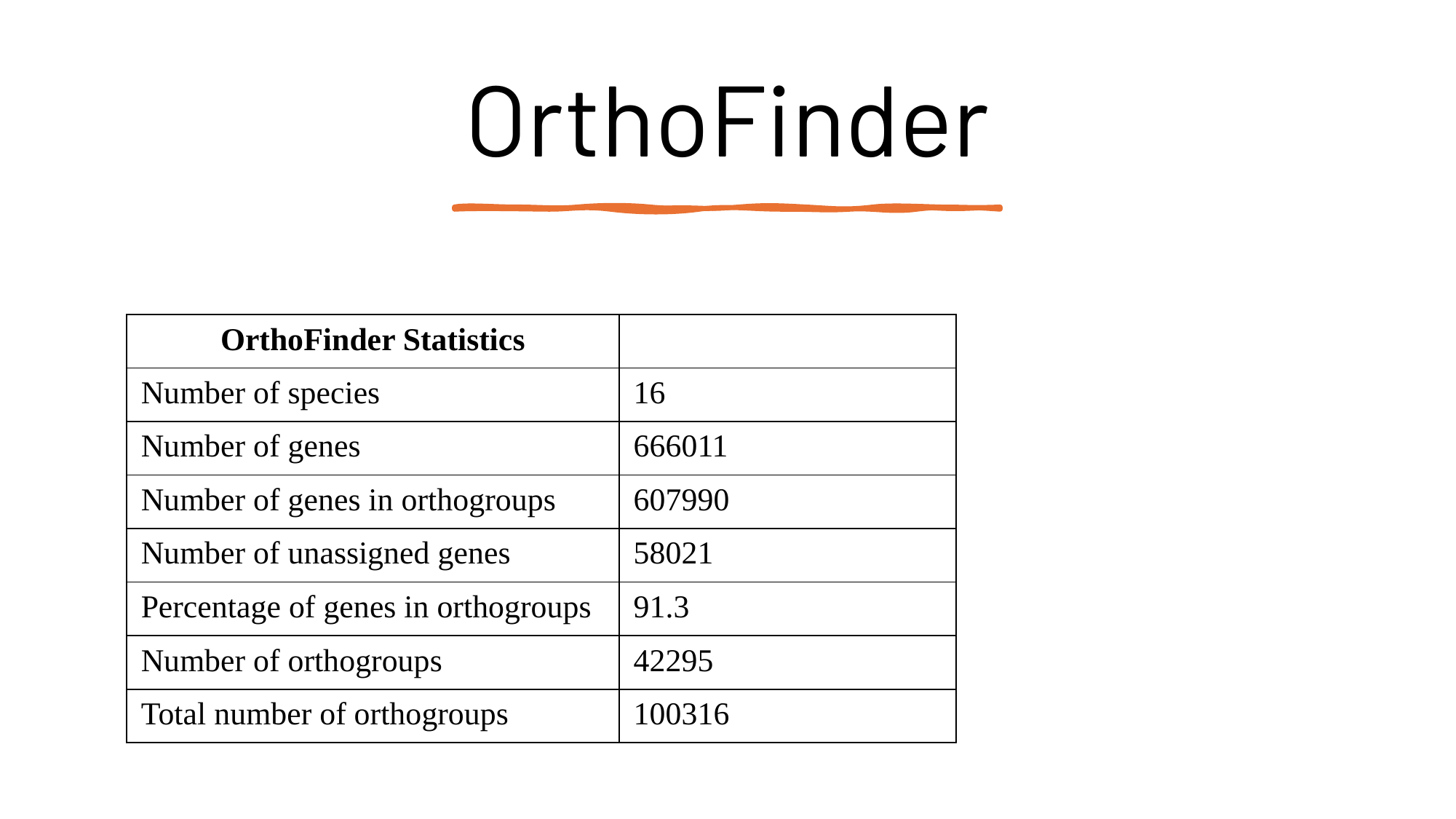

# OrthoFinder

| OrthoFinder Statistics |  |
| --- | --- |
| Number of species | 16 |
| Number of genes | 666011 |
| Number of genes in orthogroups | 607990 |
| Number of unassigned genes | 58021 |
| Percentage of genes in orthogroups | 91.3 |
| Number of orthogroups | 42295 |
| Total number of orthogroups | 100316 |